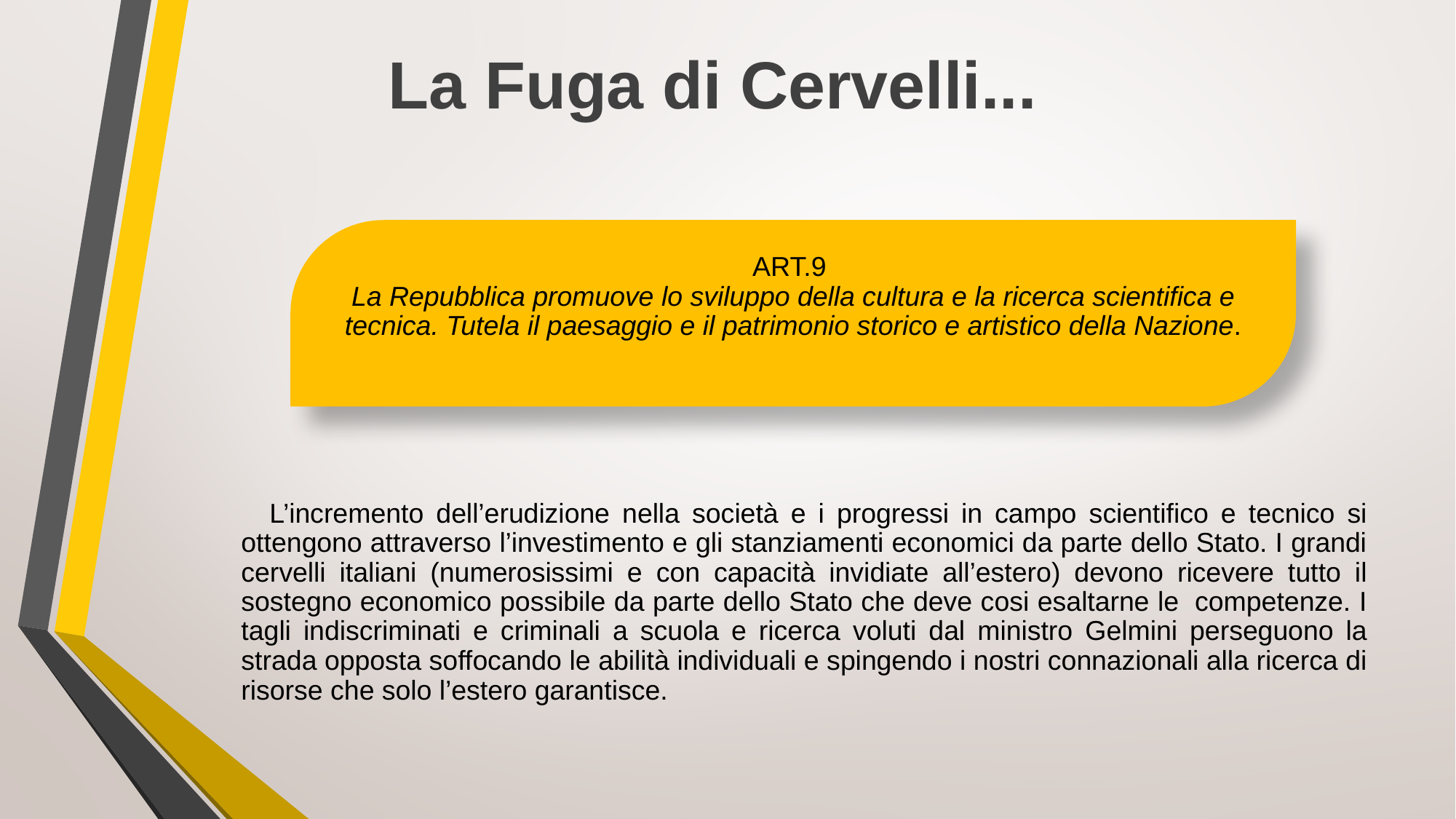

La Fuga di Cervelli...
ART.9
La Repubblica promuove lo sviluppo della cultura e la ricerca scientifica e tecnica. Tutela il paesaggio e il patrimonio storico e artistico della Nazione.
    L’incremento dell’erudizione nella società e i progressi in campo scientifico e tecnico si ottengono attraverso l’investimento e gli stanziamenti economici da parte dello Stato. I grandi cervelli italiani (numerosissimi e con capacità invidiate all’estero) devono ricevere tutto il sostegno economico possibile da parte dello Stato che deve cosi esaltarne le  competenze. I tagli indiscriminati e criminali a scuola e ricerca voluti dal ministro Gelmini perseguono la strada opposta soffocando le abilità individuali e spingendo i nostri connazionali alla ricerca di risorse che solo l’estero garantisce.